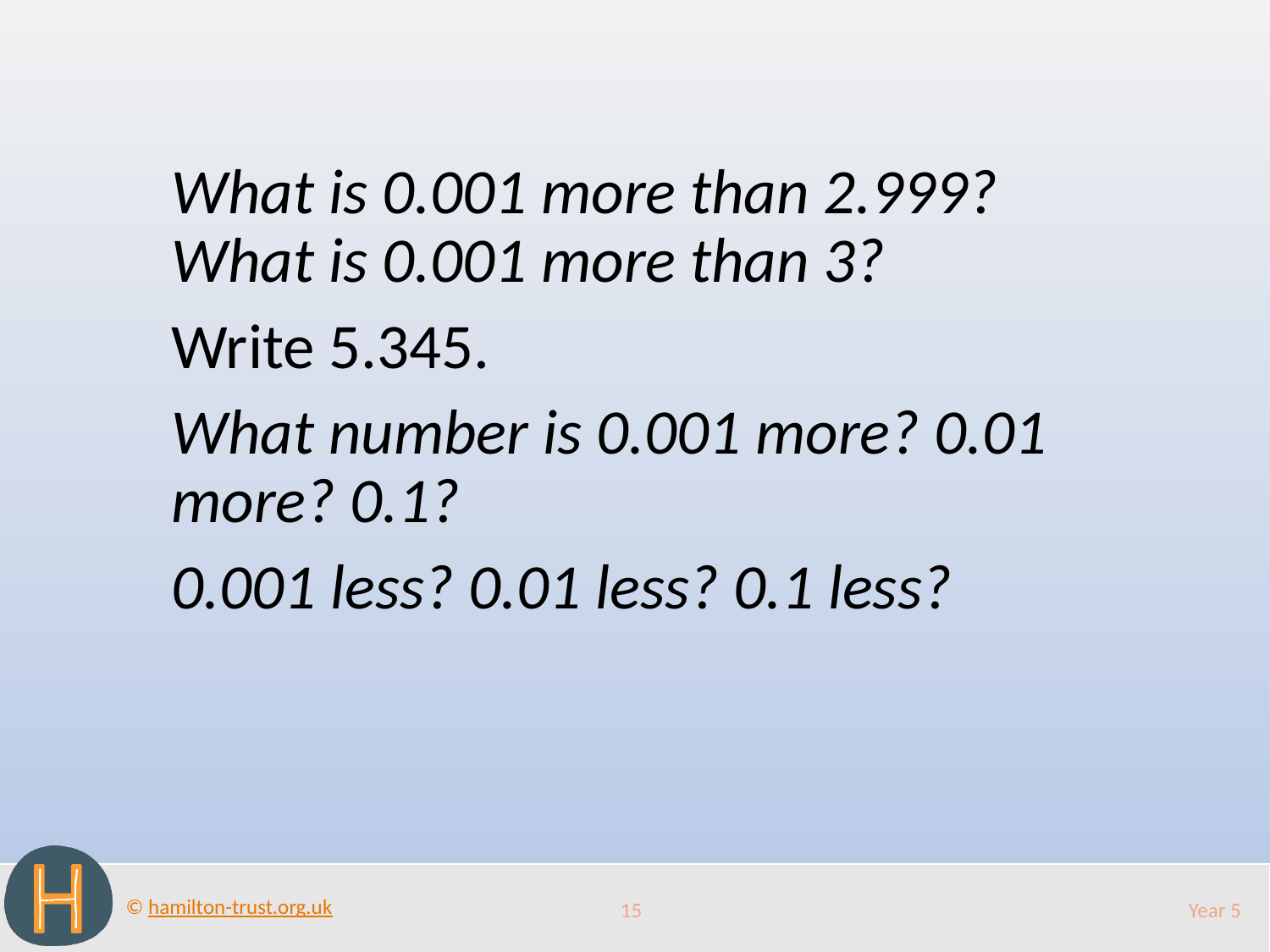

What is 0.001 more than 2.999?  What is 0.001 more than 3?
Write 5.345.
What number is 0.001 more? 0.01 more? 0.1?
0.001 less? 0.01 less? 0.1 less?
15
Year 5